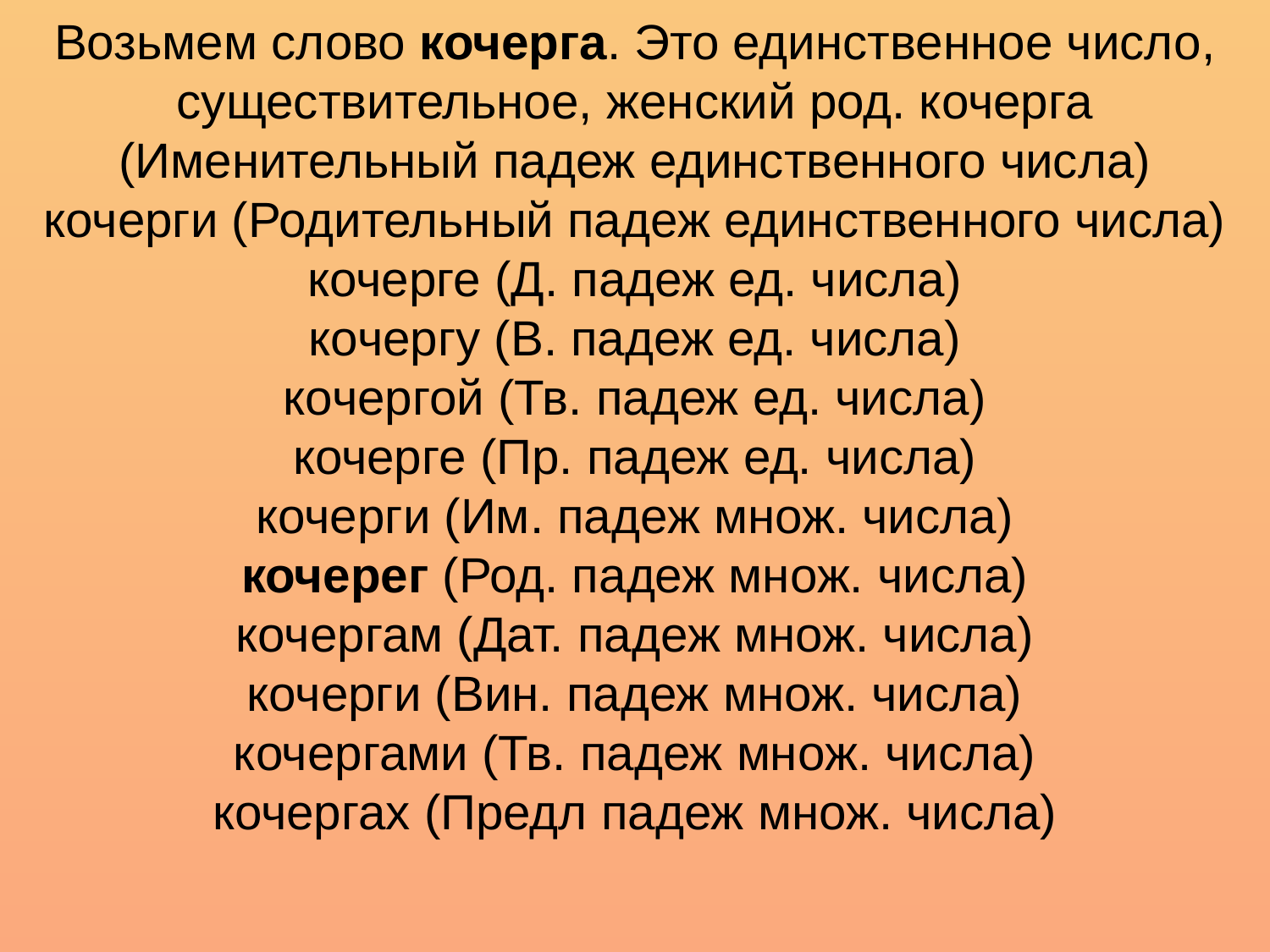

Возьмем слово кочерга. Это единственное число, существительное, женский род. кочерга (Именительный падеж единственного числа)
кочерги (Родительный падеж единственного числа)
кочерге (Д. падеж ед. числа)
кочергу (В. падеж ед. числа)
кочергой (Тв. падеж ед. числа)
кочерге (Пр. падеж ед. числа)
кочерги (Им. падеж множ. числа)
кочерег (Род. падеж множ. числа)
кочергам (Дат. падеж множ. числа)
кочерги (Вин. падеж множ. числа)
кочергами (Тв. падеж множ. числа)
кочергах (Предл падеж множ. числа)